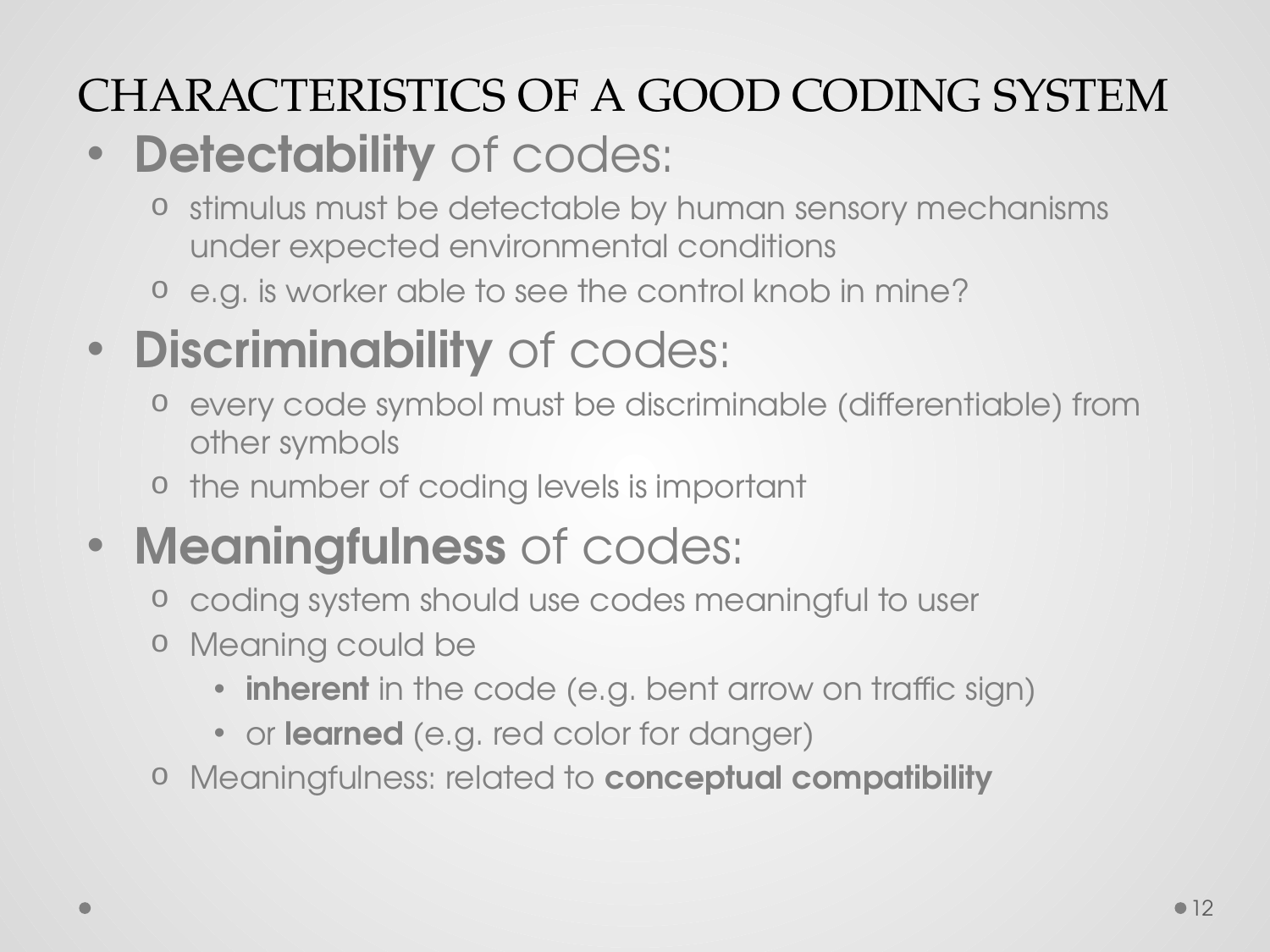

# CHARACTERISTICS OF A GOOD CODING SYSTEM

Detectability of codes:
stimulus must be detectable by human sensory mechanisms under expected environmental conditions
e.g. is worker able to see the control knob in mine?
Discriminability of codes:
every code symbol must be discriminable (differentiable) from other symbols
the number of coding levels is important
Meaningfulness of codes:
coding system should use codes meaningful to user
Meaning could be
inherent in the code (e.g. bent arrow on traffic sign)
or learned (e.g. red color for danger)
Meaningfulness: related to conceptual compatibility
12